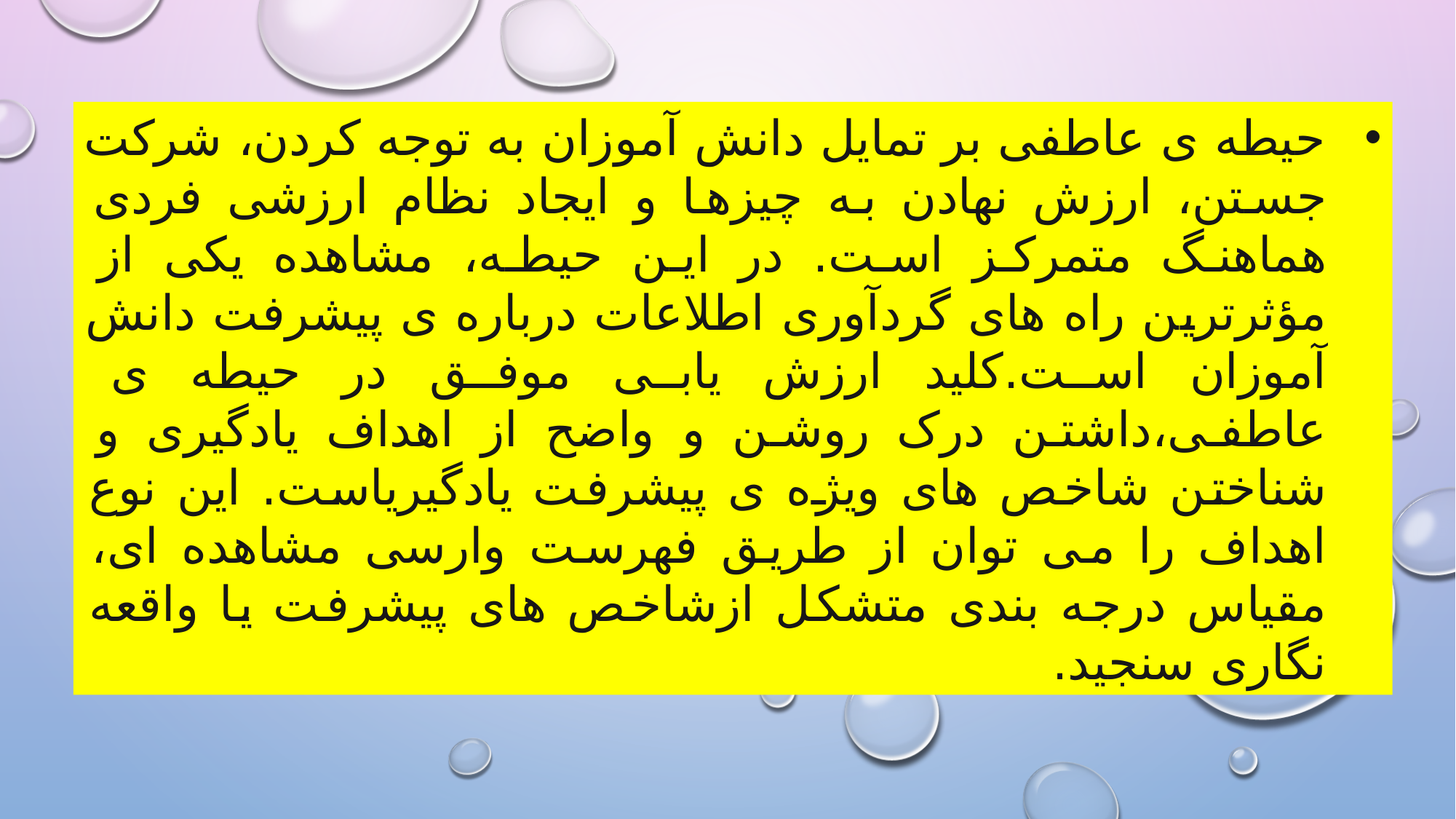

حيطه ی عاطفی بر تمايل دانش آموزان به توجه کردن، شرکت جستن، ارزش نهادن به چيزها و ايجاد نظام ارزشی فردی هماهنگ متمرکز است. در اين حيطه، مشاهده يکی از مؤثرترين راه های گردآوری اطلاعات درباره ی پيشرفت دانش آموزان است.کليد ارزش يابی موفق در حيطه ی عاطفی،داشتن درک روشن و واضح از اهداف يادگيری و شناختن شاخص های ويژه ی پيشرفت يادگيریاست. اين نوع اهداف را می توان از طريق فهرست وارسی مشاهده ای، مقياس درجه بندی متشکل ازشاخص های پيشرفت يا واقعه نگاری سنجيد.